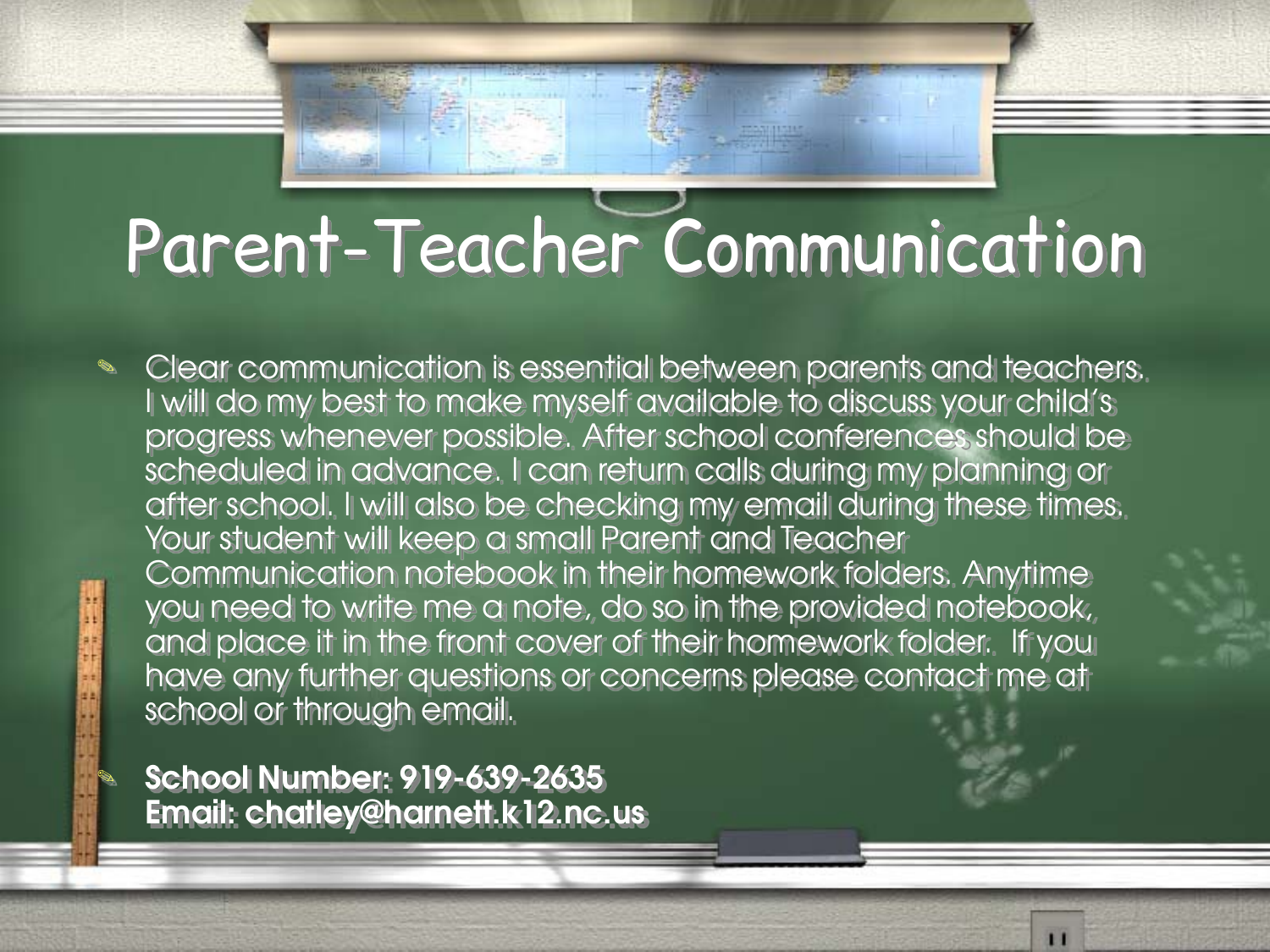

# Parent-Teacher Communication

Clear communication is essential between parents and teachers. I will do my best to make myself available to discuss your child’s progress whenever possible. After school conferences should be scheduled in advance. I can return calls during my planning or after school. I will also be checking my email during these times. Your student will keep a small Parent and Teacher Communication notebook in their homework folders. Anytime you need to write me a note, do so in the provided notebook, and place it in the front cover of their homework folder.  If you have any further questions or concerns please contact me at school or through email.

School Number: 919-639-2635
	Email: chatley@harnett.k12.nc.us